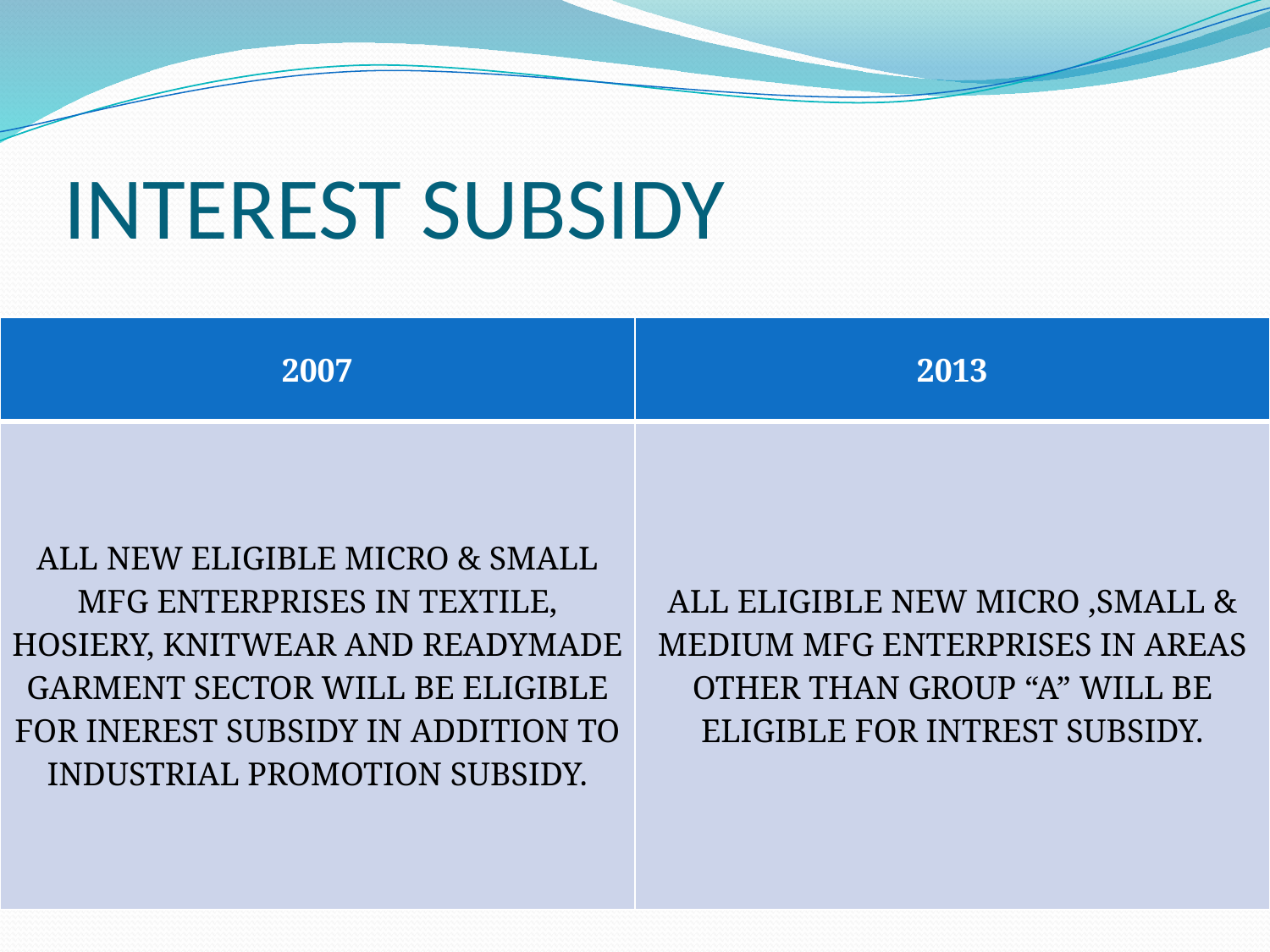

# INTEREST SUBSIDY
| 2007 | 2013 |
| --- | --- |
| ALL NEW ELIGIBLE MICRO & SMALL MFG ENTERPRISES IN TEXTILE, HOSIERY, KNITWEAR AND READYMADE GARMENT SECTOR WILL BE ELIGIBLE FOR INEREST SUBSIDY IN ADDITION TO INDUSTRIAL PROMOTION SUBSIDY. | ALL ELIGIBLE NEW MICRO ,SMALL & MEDIUM MFG ENTERPRISES IN AREAS OTHER THAN GROUP “A” WILL BE ELIGIBLE FOR INTREST SUBSIDY. |